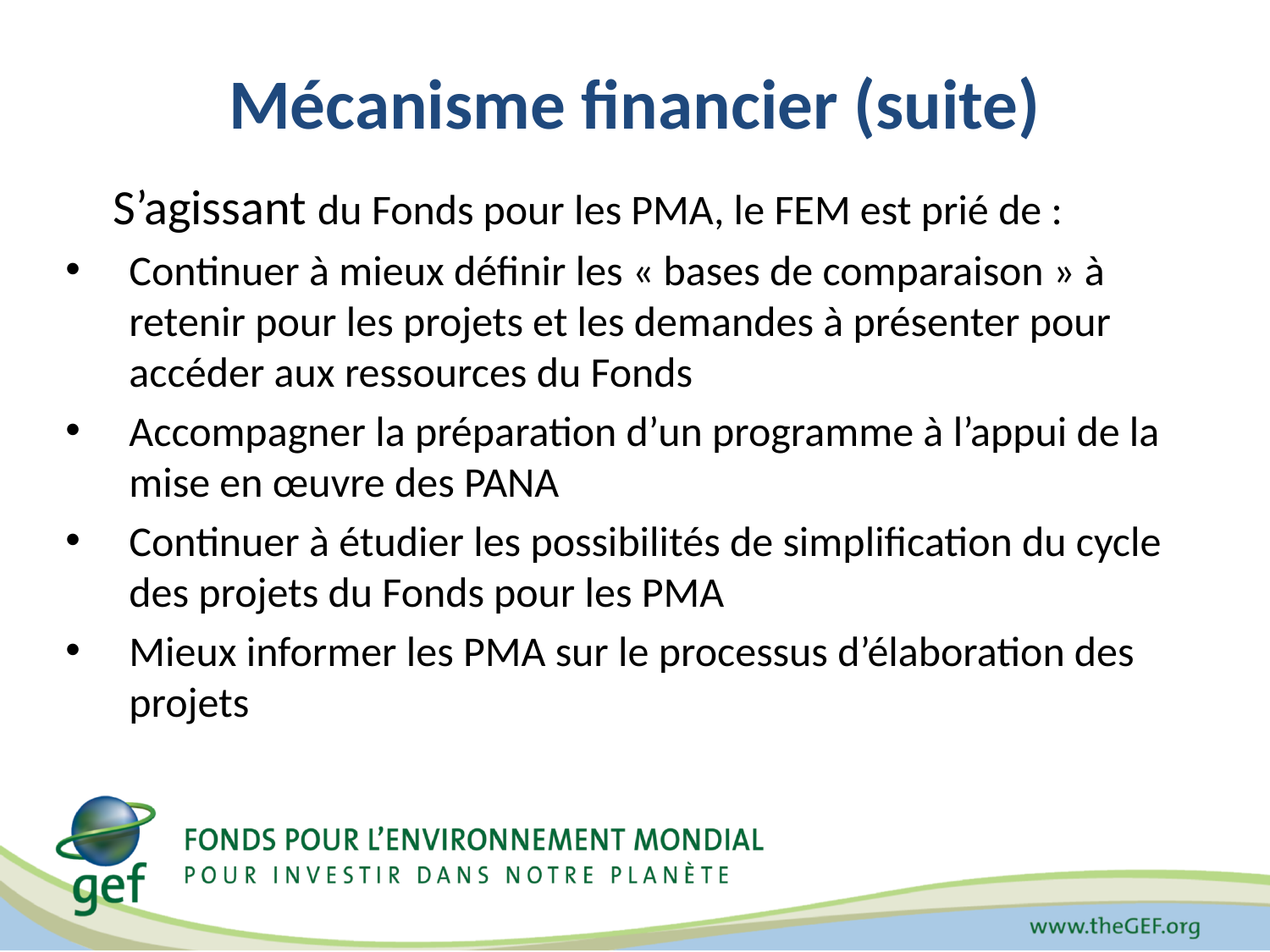

# Mécanisme financier (suite)
	S’agissant du Fonds pour les PMA, le FEM est prié de :
Continuer à mieux définir les « bases de comparaison » à retenir pour les projets et les demandes à présenter pour accéder aux ressources du Fonds
Accompagner la préparation d’un programme à l’appui de la mise en œuvre des PANA
Continuer à étudier les possibilités de simplification du cycle des projets du Fonds pour les PMA
Mieux informer les PMA sur le processus d’élaboration des projets